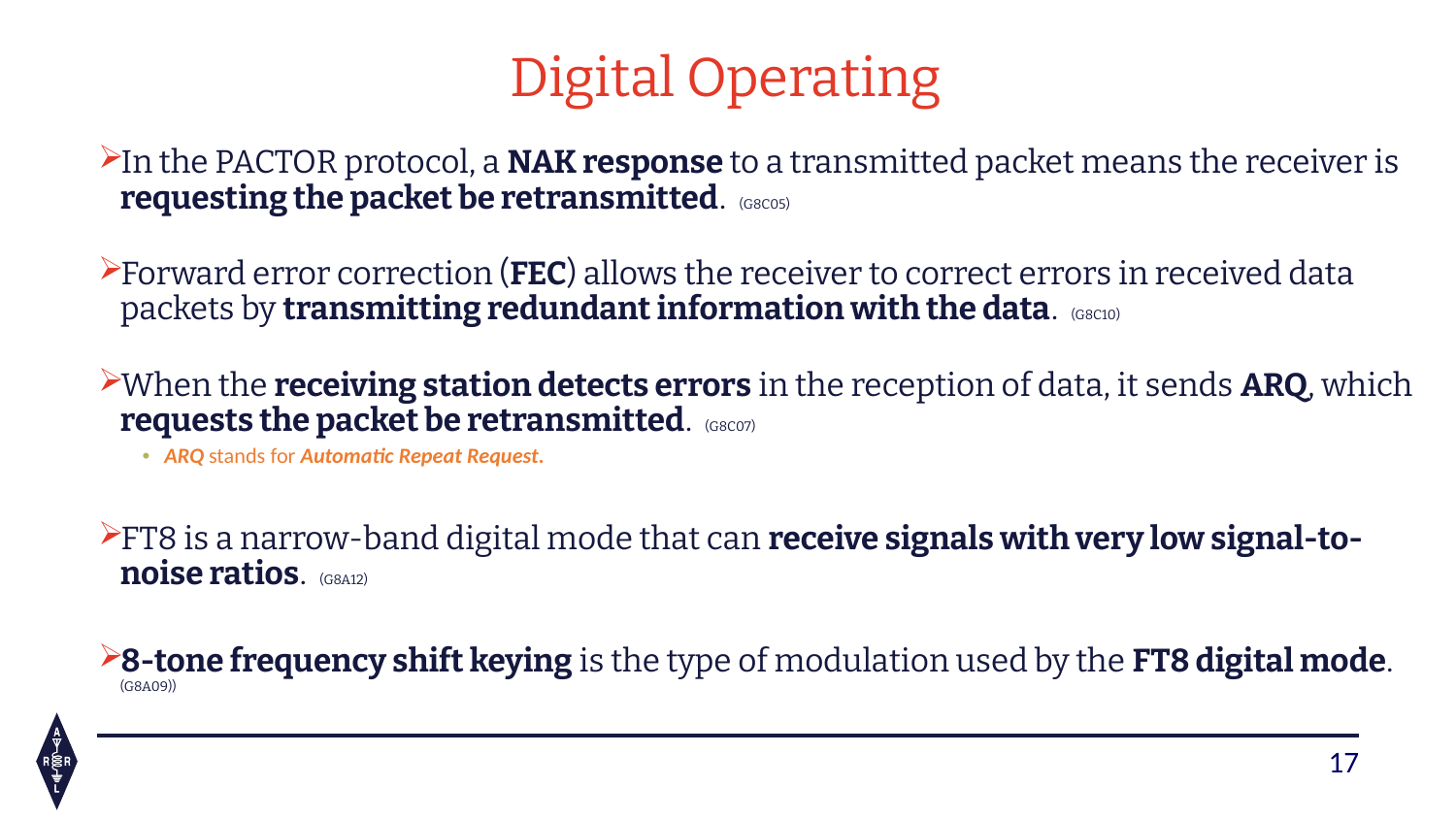

# Digital Operating
In the PACTOR protocol, a NAK response to a transmitted packet means the receiver is requesting the packet be retransmitted.  (G8C05)

Forward error correction (FEC) allows the receiver to correct errors in received data packets by transmitting redundant information with the data.  (G8C10)

When the receiving station detects errors in the reception of data, it sends ARQ, which requests the packet be retransmitted.  (G8C07)
ARQ stands for Automatic Repeat Request.

FT8 is a narrow-band digital mode that can receive signals with very low signal-to-noise ratios.  (G8A12)

8-tone frequency shift keying is the type of modulation used by the FT8 digital mode. (G8A09))

17